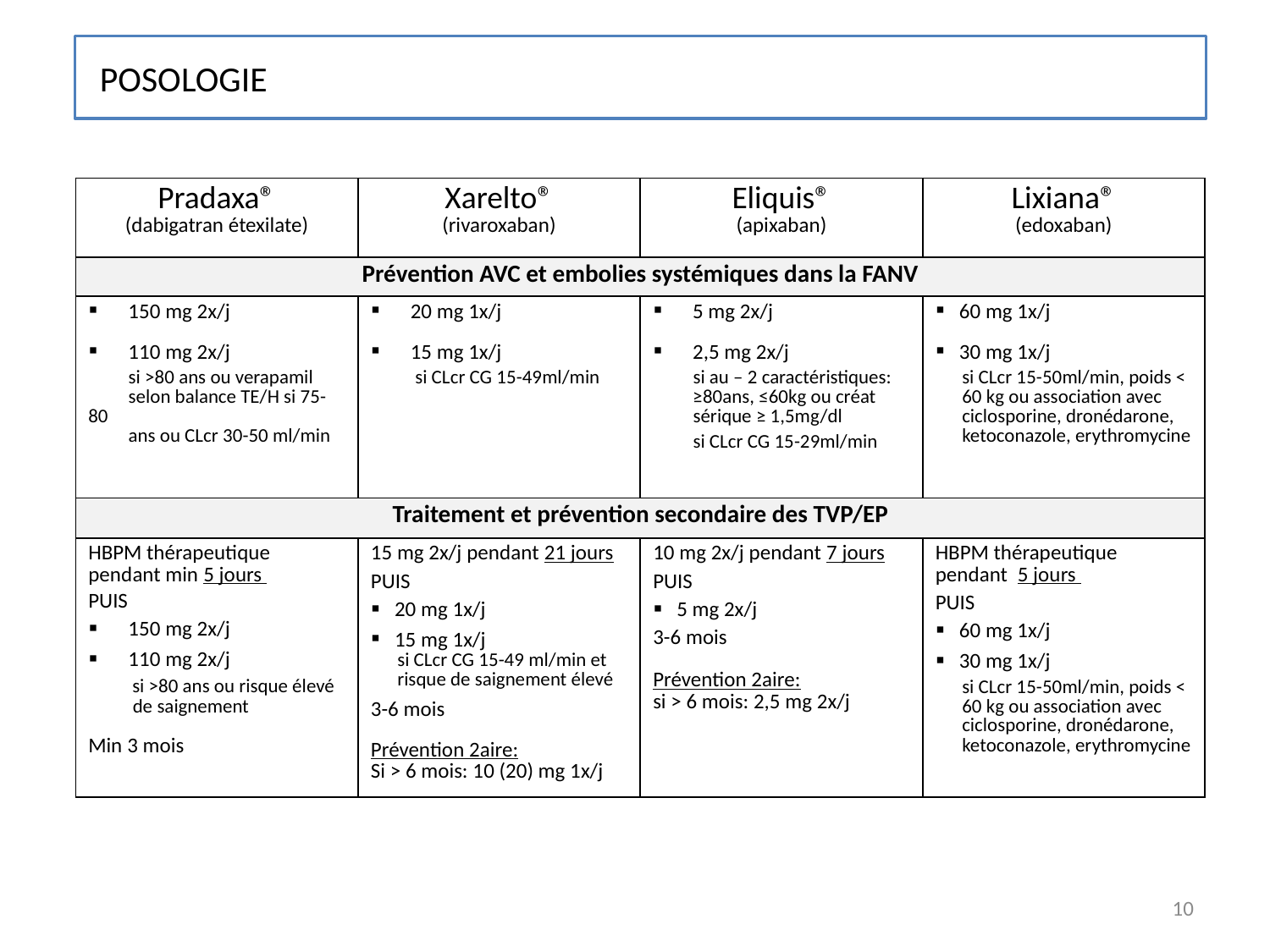

Posologie
| Pradaxa® (dabigatran étexilate) | Xarelto® (rivaroxaban) | Eliquis® (apixaban) | Lixiana® (edoxaban) |
| --- | --- | --- | --- |
| Prévention AVC et embolies systémiques dans la FANV |  |  |  |
| 150 mg 2x/j 110 mg 2x/j si >80 ans ou verapamil selon balance TE/H si 75-80 ans ou CLcr 30-50 ml/min | 20 mg 1x/j 15 mg 1x/j si CLcr CG 15-49ml/min | 5 mg 2x/j 2,5 mg 2x/j si au – 2 caractéristiques: ≥80ans, ≤60kg ou créat sérique ≥ 1,5mg/dl si CLcr CG 15-29ml/min | 60 mg 1x/j 30 mg 1x/j si CLcr 15-50ml/min, poids < 60 kg ou association avec ciclosporine, dronédarone, ketoconazole, erythromycine |
| Traitement et prévention secondaire des TVP/EP |  |  |  |
| HBPM thérapeutique pendant min 5 jours PUIS 150 mg 2x/j 110 mg 2x/j si >80 ans ou risque élevé de saignement Min 3 mois | 15 mg 2x/j pendant 21 jours PUIS 20 mg 1x/j 15 mg 1x/j si CLcr CG 15-49 ml/min et risque de saignement élevé 3-6 mois Prévention 2aire: Si > 6 mois: 10 (20) mg 1x/j | 10 mg 2x/j pendant 7 jours PUIS 5 mg 2x/j 3-6 mois Prévention 2aire: si > 6 mois: 2,5 mg 2x/j | HBPM thérapeutique pendant 5 jours PUIS 60 mg 1x/j 30 mg 1x/j si CLcr 15-50ml/min, poids < 60 kg ou association avec ciclosporine, dronédarone, ketoconazole, erythromycine |
10